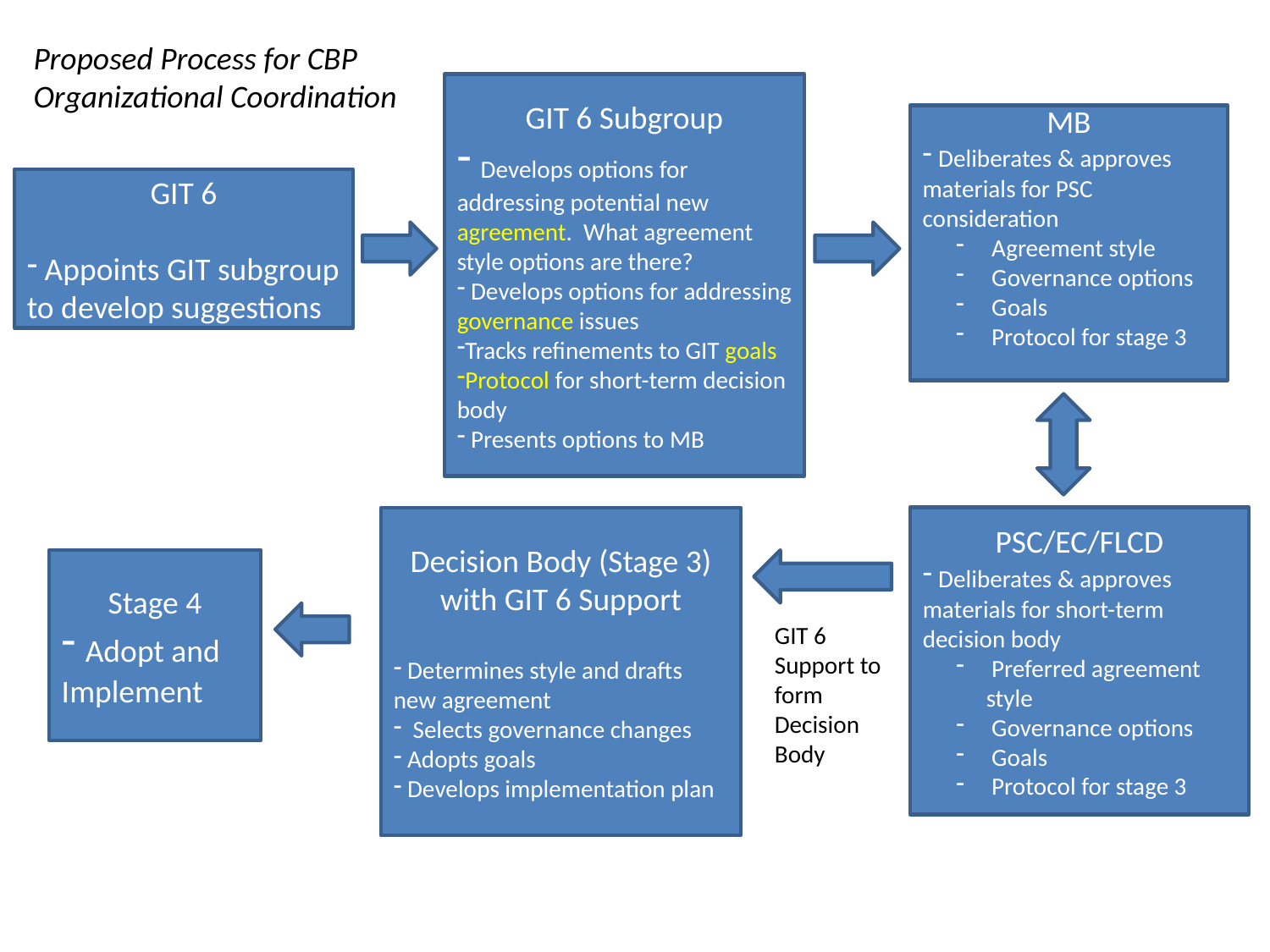

Proposed Process for CBP Organizational Coordination
GIT 6 Subgroup
 Develops options for addressing potential new agreement.  What agreement  style options are there?
 Develops options for addressing governance issues
Tracks refinements to GIT goals
Protocol for short-term decision body
 Presents options to MB
MB
 Deliberates & approves materials for PSC consideration
 Agreement style
 Governance options
 Goals
 Protocol for stage 3
GIT 6

 Appoints GIT subgroup to develop suggestions

PSC/EC/FLCD
 Deliberates & approves materials for short-term decision body
 Preferred agreement style
 Governance options
 Goals
 Protocol for stage 3
Decision Body (Stage 3) with GIT 6 Support

 Determines style and drafts new agreement
  Selects governance changes
 Adopts goals
 Develops implementation plan
Stage 4
 Adopt and Implement

GIT 6 Support to form Decision Body